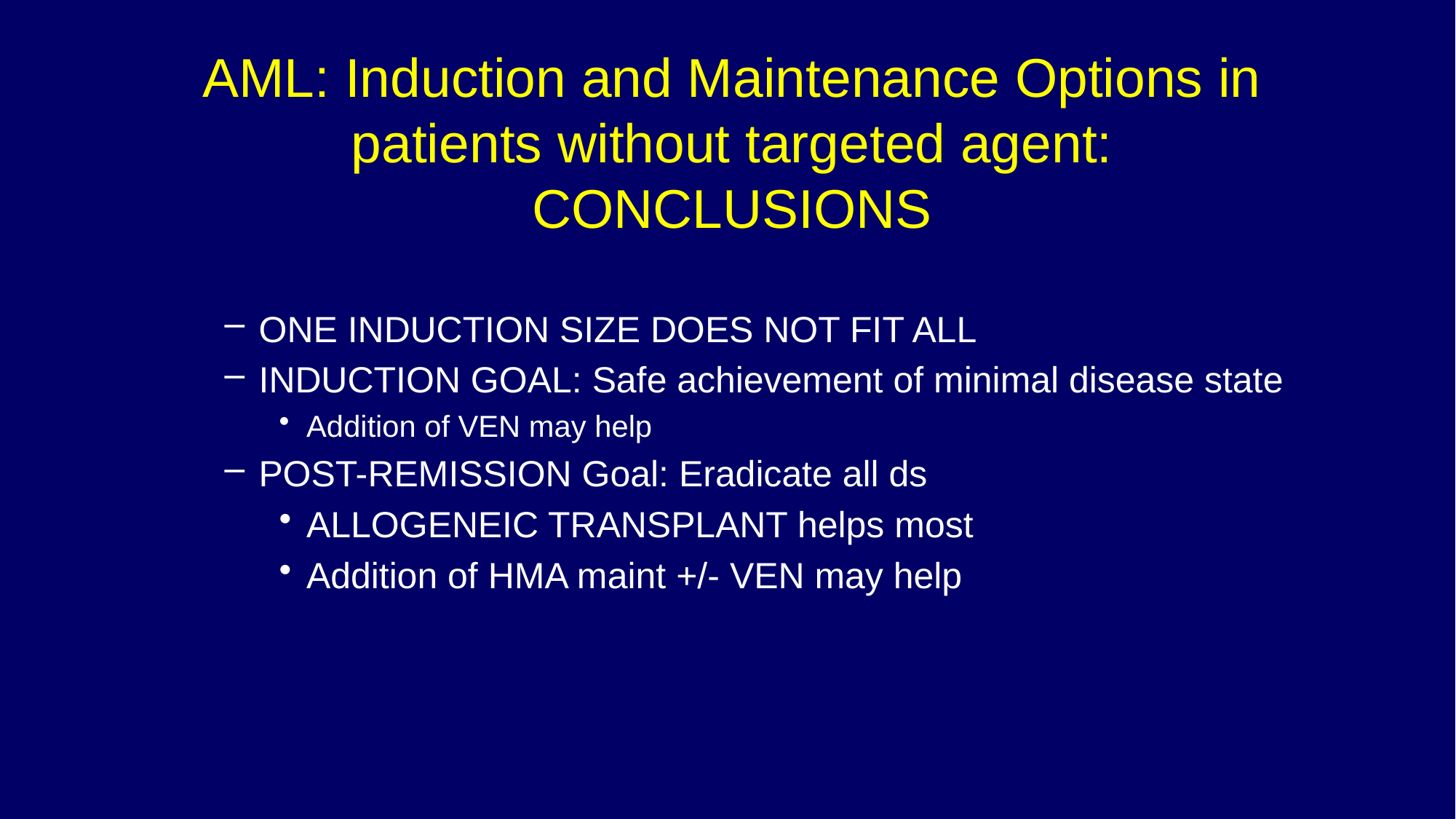

# AML: Induction and Maintenance Options in patients without targeted agent: CONCLUSIONS
ONE INDUCTION SIZE DOES NOT FIT ALL
INDUCTION GOAL: Safe achievement of minimal disease state
Addition of VEN may help
POST-REMISSION Goal: Eradicate all ds
ALLOGENEIC TRANSPLANT helps most
Addition of HMA maint +/- VEN may help